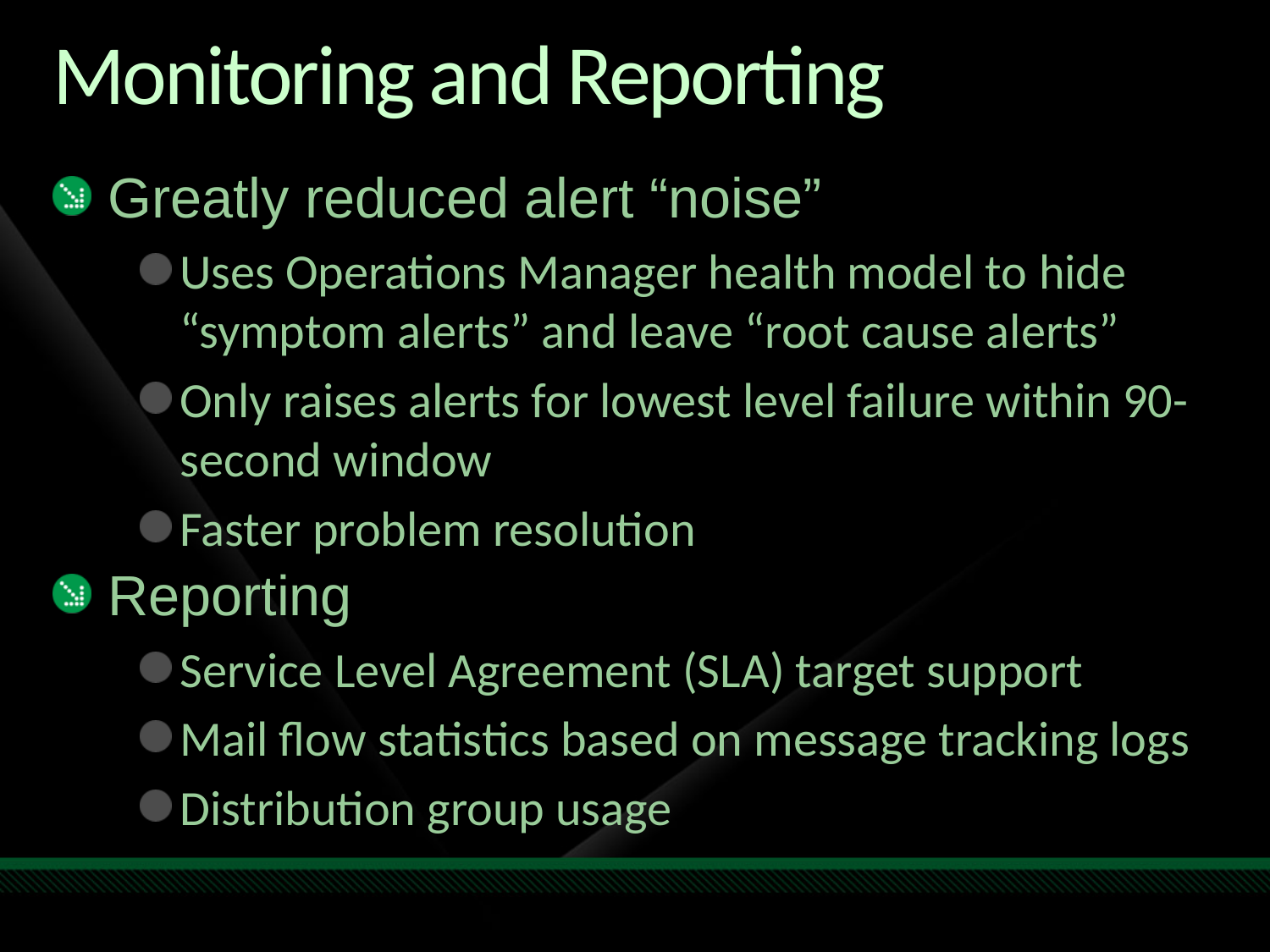

# Monitoring and Reporting
Greatly reduced alert “noise”
Uses Operations Manager health model to hide “symptom alerts” and leave “root cause alerts”
Only raises alerts for lowest level failure within 90-second window
Faster problem resolution
Reporting
Service Level Agreement (SLA) target support
Mail flow statistics based on message tracking logs
Distribution group usage